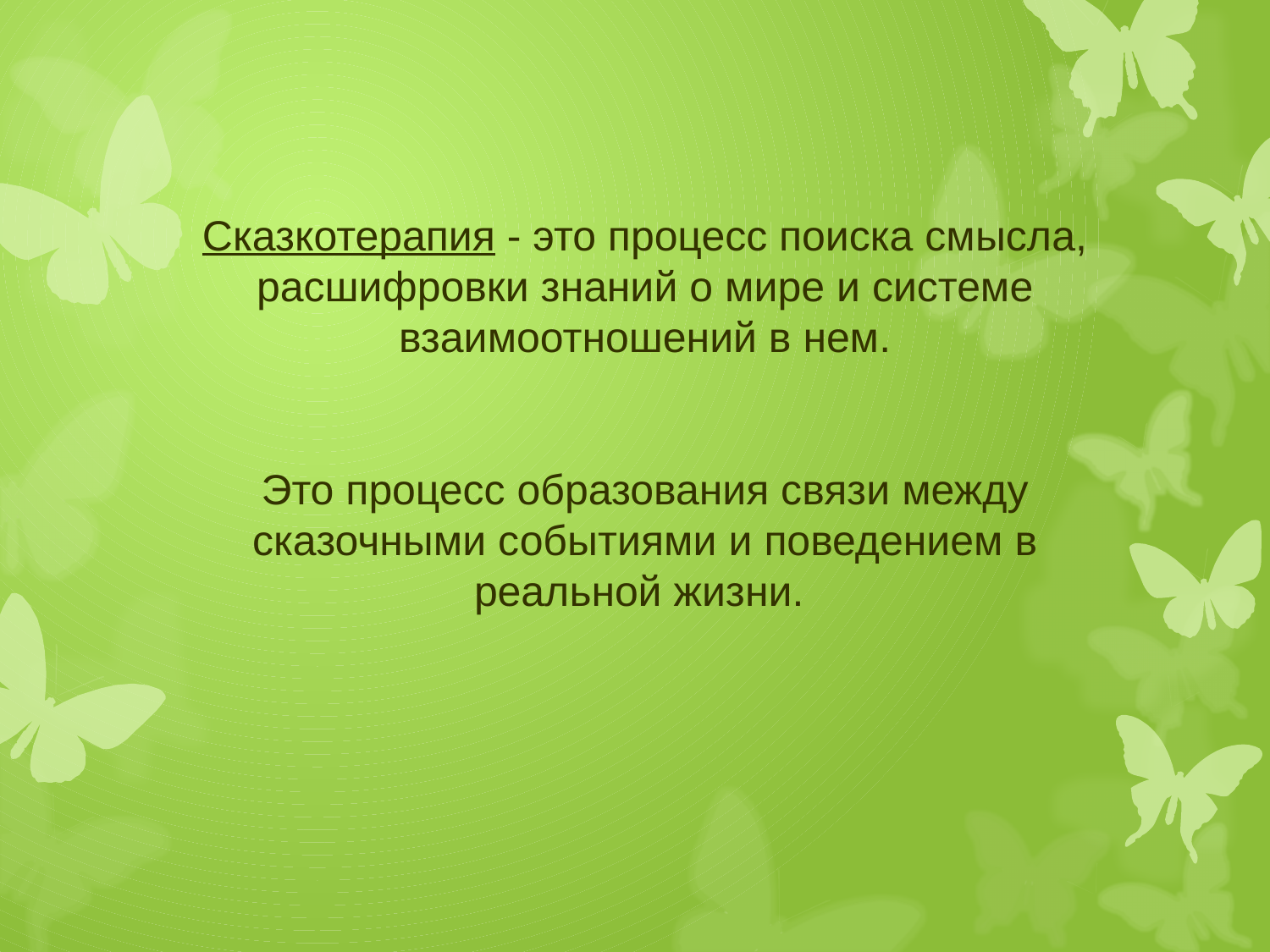

# Сказкотерапия - это процесс поиска смысла, расшифровки знаний о мире и системе взаимоотношений в нем. Это процесс образования связи между сказочными событиями и поведением в реальной жизни.